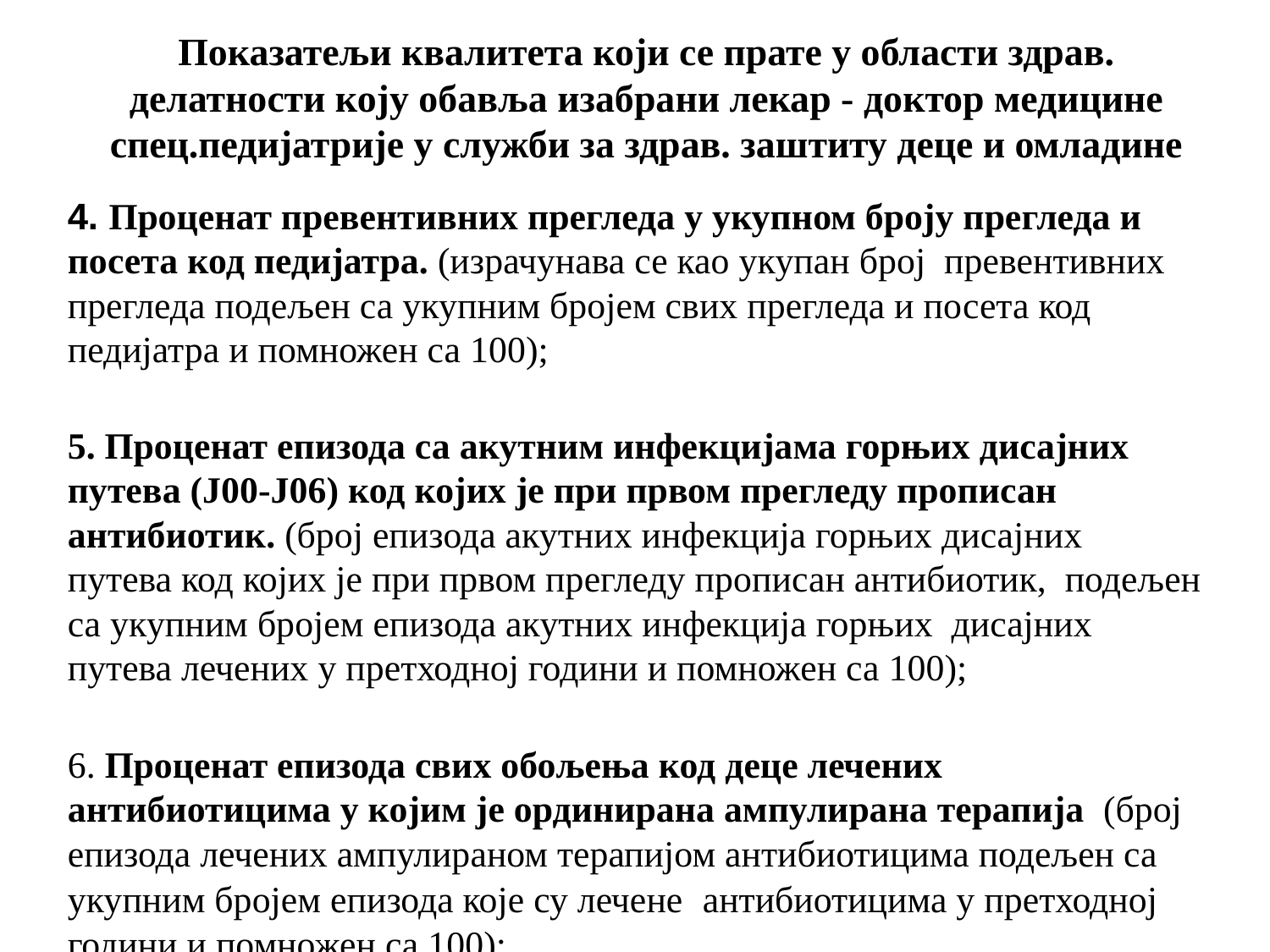

# Показатељи квалитета који се прате у области здрав. делатности коју обавља изабрани лекар - доктор медицине спец.педијатрије у служби за здрав. заштиту деце и омладине
4. Проценат превентивних прегледа у укупном броју прегледа и  посета код педијатра. (израчунава се као укупан број  превентивних прегледа подељен са укупним бројем свих прегледа и посета код педијатра и помножен са 100);
5. Проценат епизода са акутним инфекцијама горњих дисајних  путева (Ј00-Ј06) код којих је при првом прегледу прописан  антибиотик. (број епизода акутних инфекција горњих дисајних  путева код којих је при првом прегледу прописан антибиотик,  подељен са укупним бројем епизода акутних инфекција горњих  дисајних путева лечених у претходној години и помножен са 100);
6. Проценат епизода свих обољења код деце лечених  антибиотицима у којим је ординирана ампулирана терапија  (број епизода лечених ампулираном терапијом антибиотицима подељен са укупним бројем епизода које су лечене  антибиотицима у претходној години и помножен са 100);